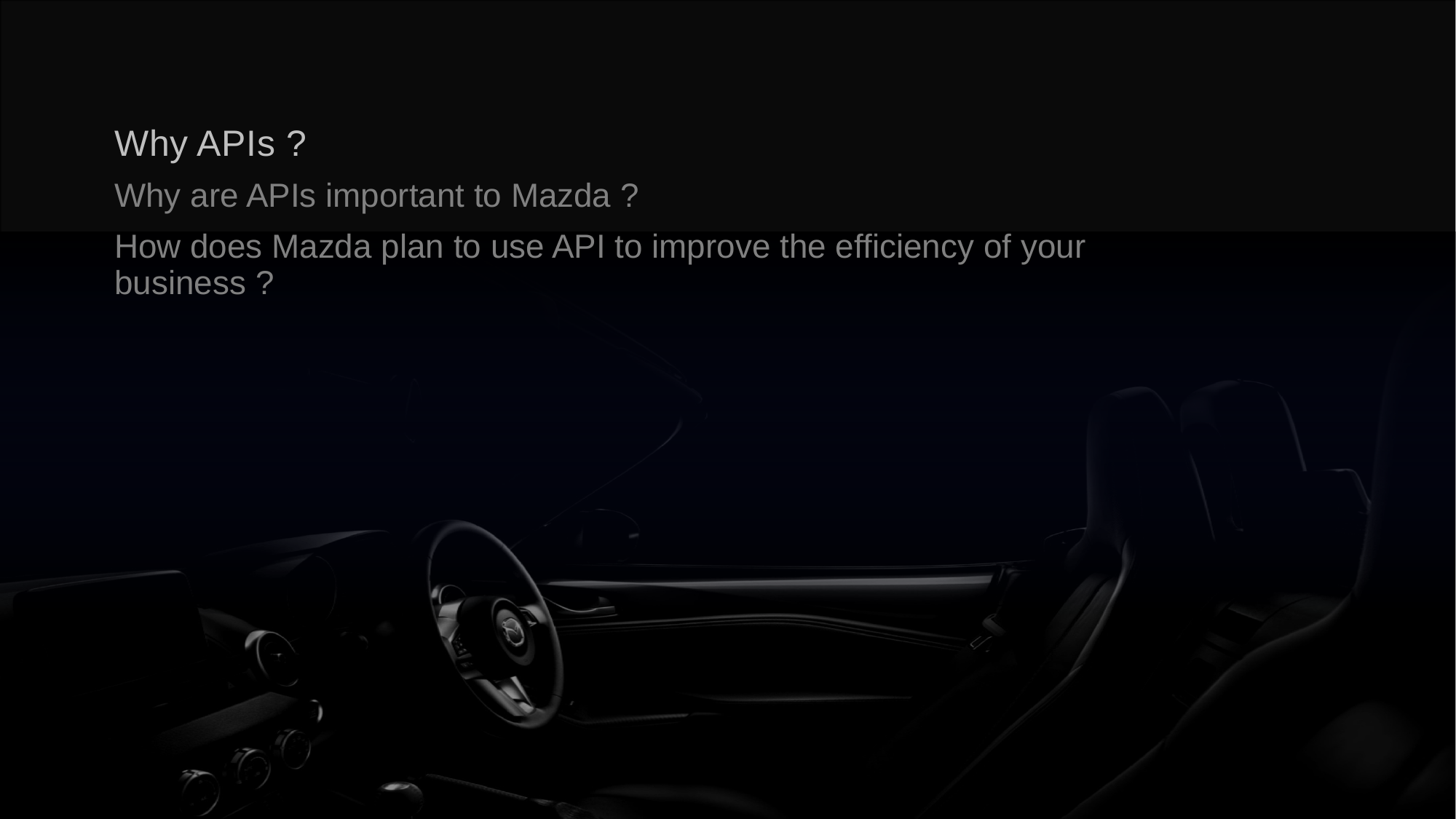

Why APIs ?
Why are APIs important to Mazda ?
How does Mazda plan to use API to improve the efficiency of your business ?